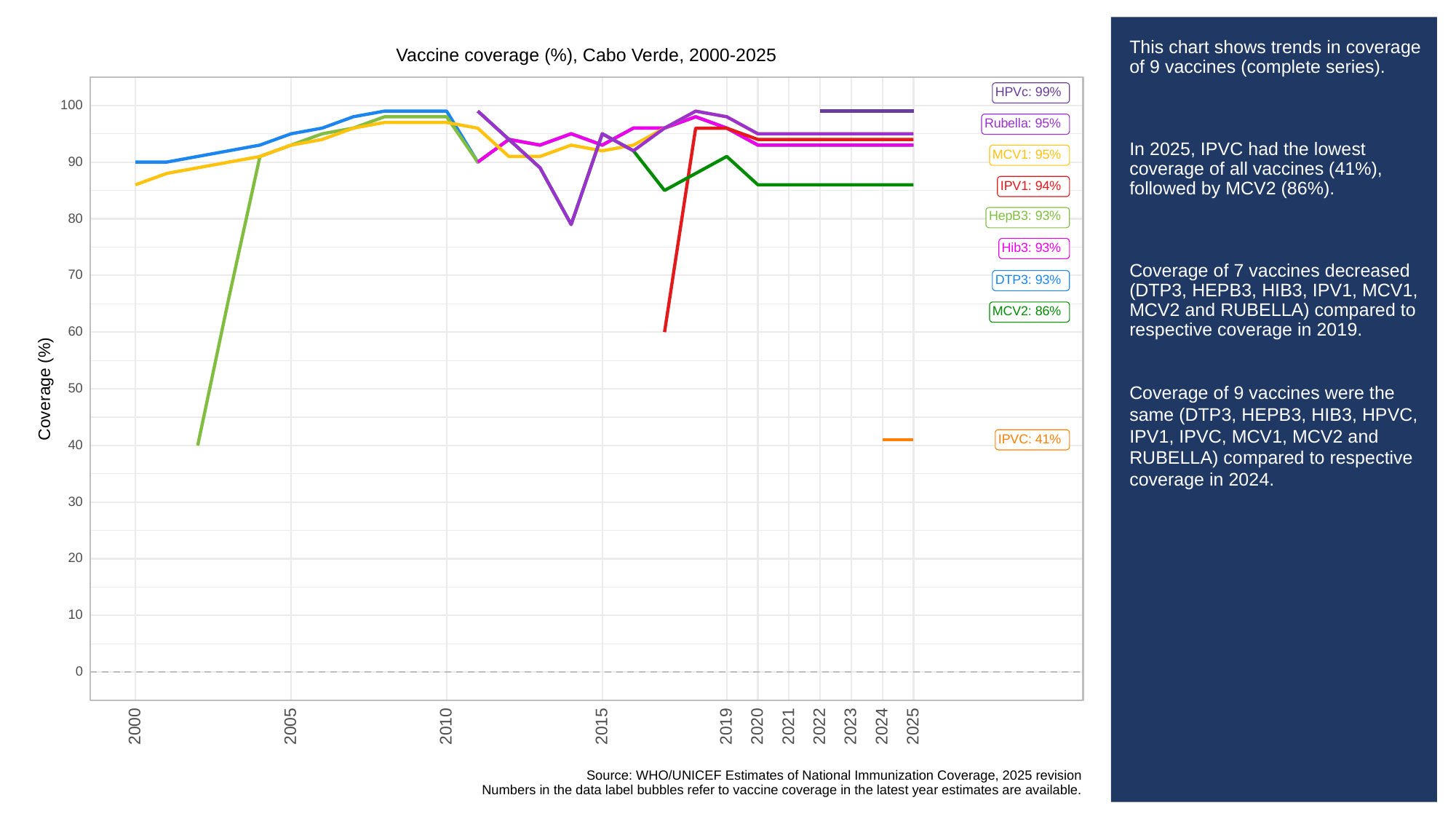

# This chart shows trends in coverage of 9 vaccines (complete series).

In 2025, IPVC had the lowest coverage of all vaccines (41%), followed by MCV2 (86%).

Coverage of 7 vaccines decreased (DTP3, HEPB3, HIB3, IPV1, MCV1, MCV2 and RUBELLA) compared to respective coverage in 2019.

Coverage of 9 vaccines were the same (DTP3, HEPB3, HIB3, HPVC, IPV1, IPVC, MCV1, MCV2 and RUBELLA) compared to respective coverage in 2024.

Vaccine coverage (%), Cabo Verde, 2000-2025

HPVc: 99%

100

Rubella: 95%

MCV1: 95%
90

IPV1: 94%

HepB3: 93%
80

Hib3: 93%

70

DTP3: 93%

MCV2: 86%
60

Coverage (%)
50

IPVC: 41%

40

30

20

10

0

2023
2000
2005
2010
2015
2019
2020
2021
2022
2024
2025
Source: WHO/UNICEF Estimates of National Immunization Coverage, 2025 revision
Numbers in the data label bubbles refer to vaccine coverage in the latest year estimates are available.